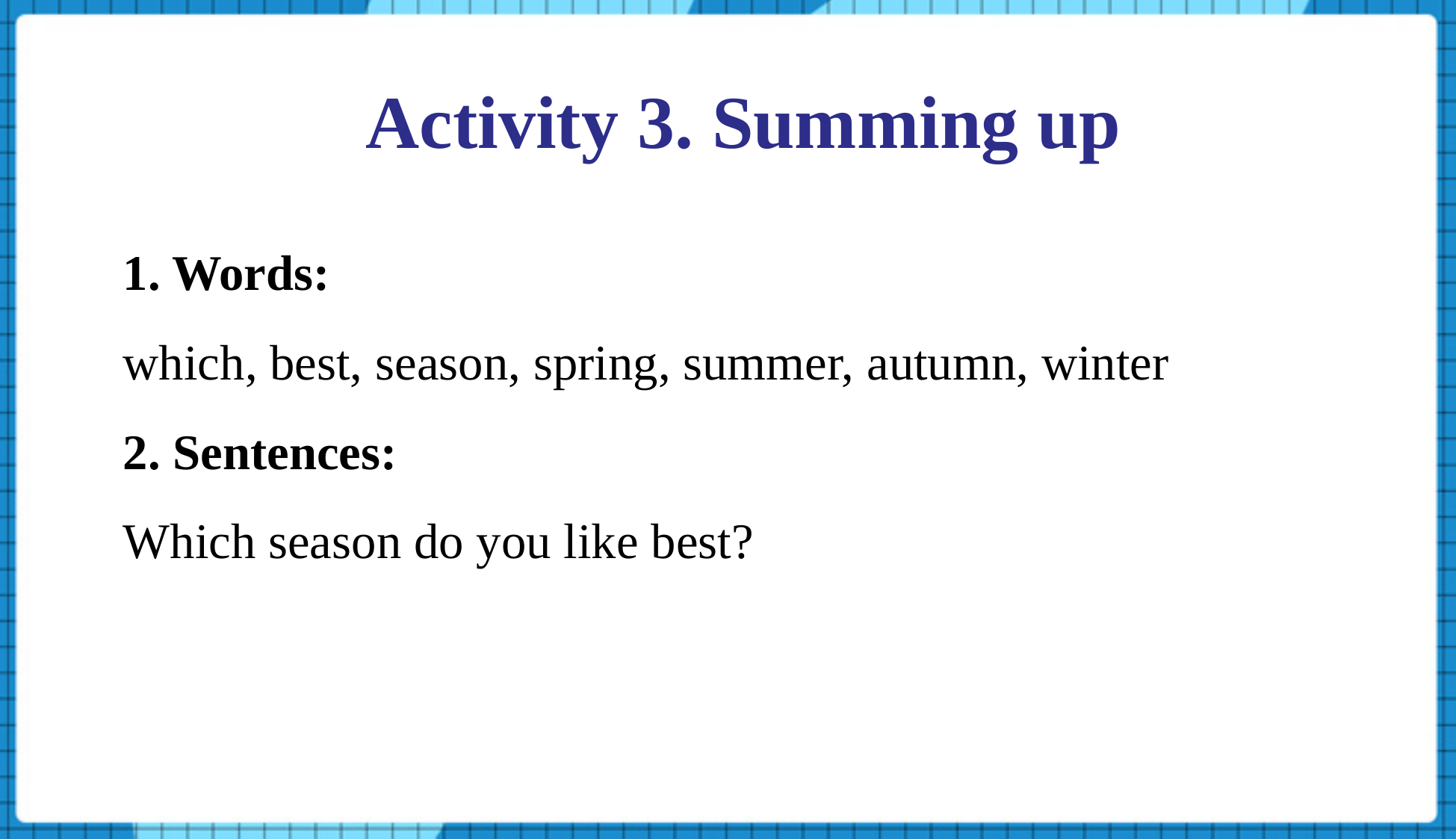

# Activity 3. Summing up
1. Words:
which, best, season, spring, summer, autumn, winter
2. Sentences:
Which season do you like best?